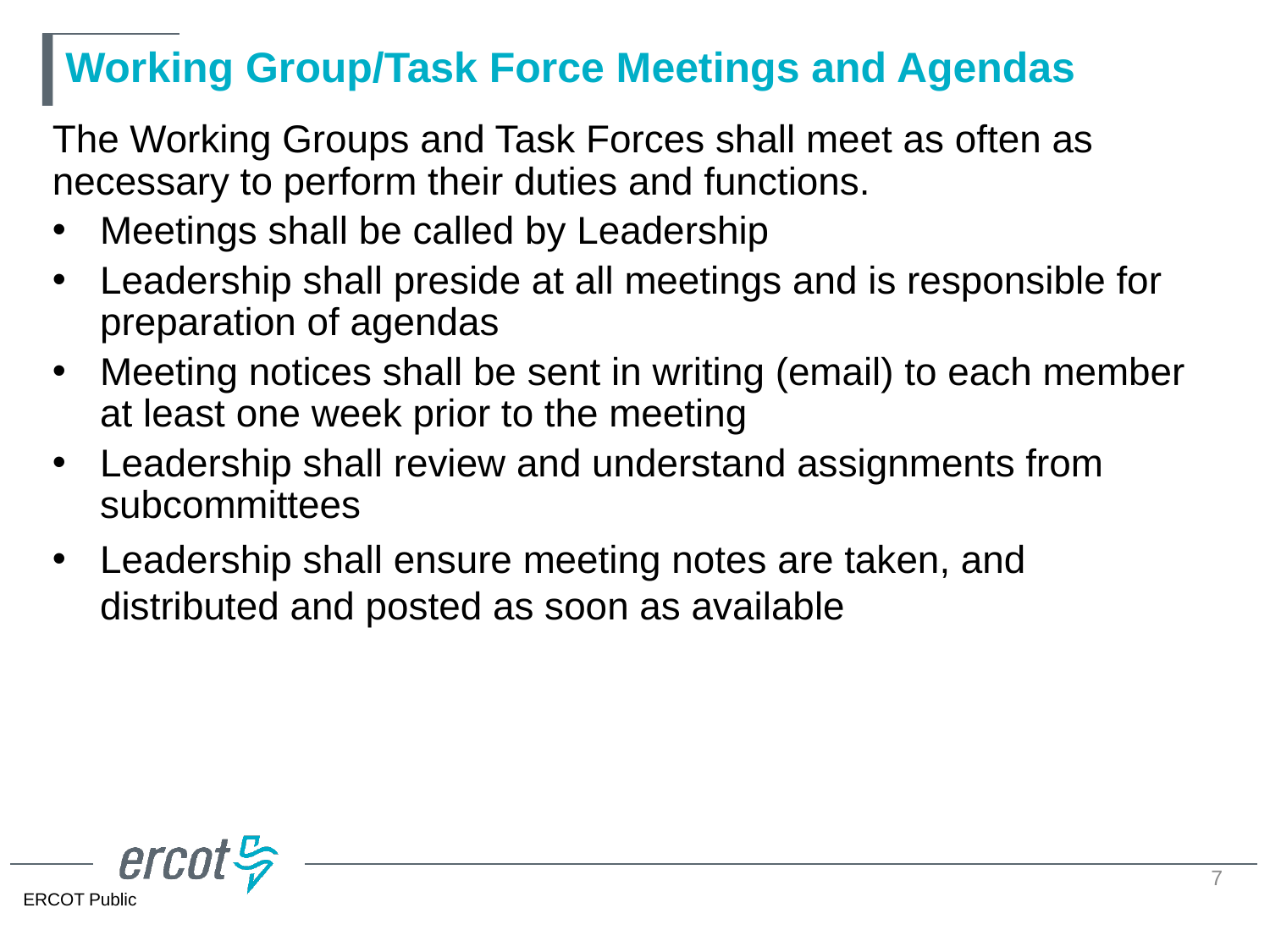

# Working Group/Task Force Meetings and Agendas
The Working Groups and Task Forces shall meet as often as necessary to perform their duties and functions.
Meetings shall be called by Leadership
Leadership shall preside at all meetings and is responsible for preparation of agendas
Meeting notices shall be sent in writing (email) to each member at least one week prior to the meeting
Leadership shall review and understand assignments from subcommittees
Leadership shall ensure meeting notes are taken, and  distributed and posted as soon as available
7